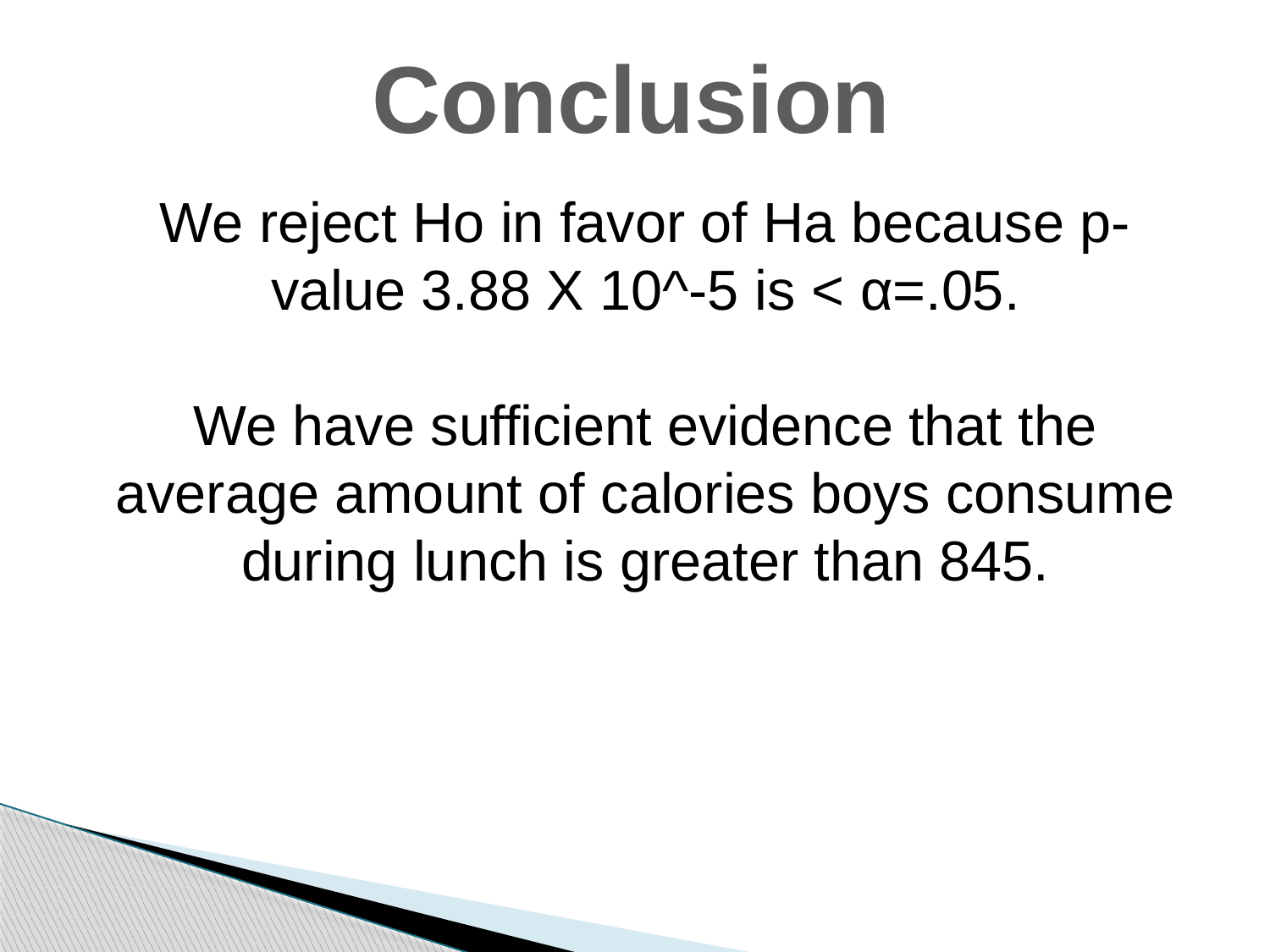

Conclusion
We reject Ho in favor of Ha because p-value 3.88 X 10^-5 is < α=.05.

We have sufficient evidence that the average amount of calories boys consume during lunch is greater than 845.